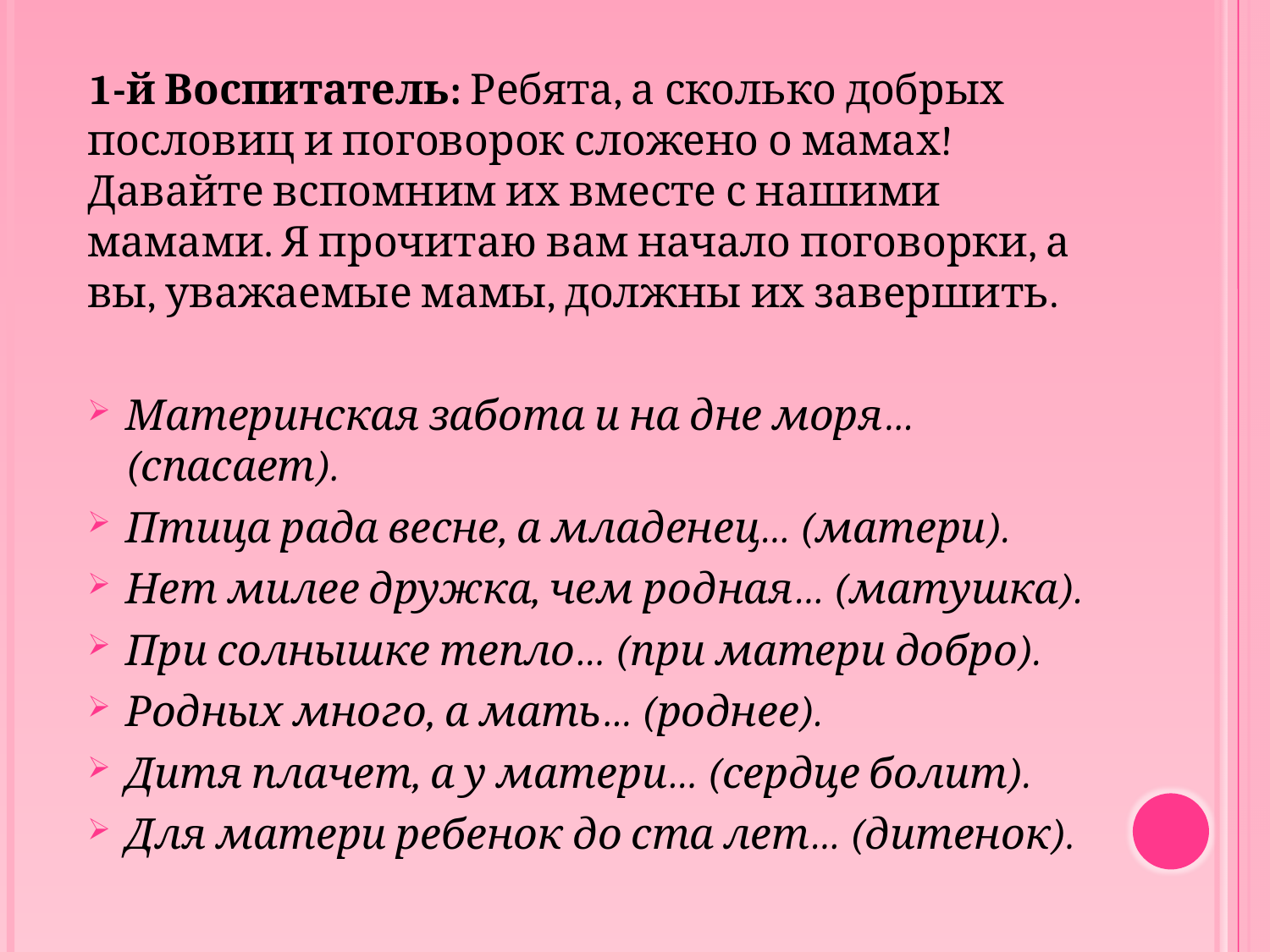

#
1-й Воспитатель: Ребята, а сколько добрых пословиц и поговорок сложено о мамах! Давайте вспомним их вместе с нашими мамами. Я прочитаю вам начало поговорки, а вы, уважаемые мамы, должны их завершить.

Материнская забота и на дне моря… (спасает).
Птица рада весне, а младенец… (матери).
Нет милее дружка, чем родная… (матушка).
При солнышке тепло… (при матери добро).
Родных много, а мать… (роднее).
Дитя плачет, а у матери… (сердце болит).
Для матери ребенок до ста лет… (дитенок).